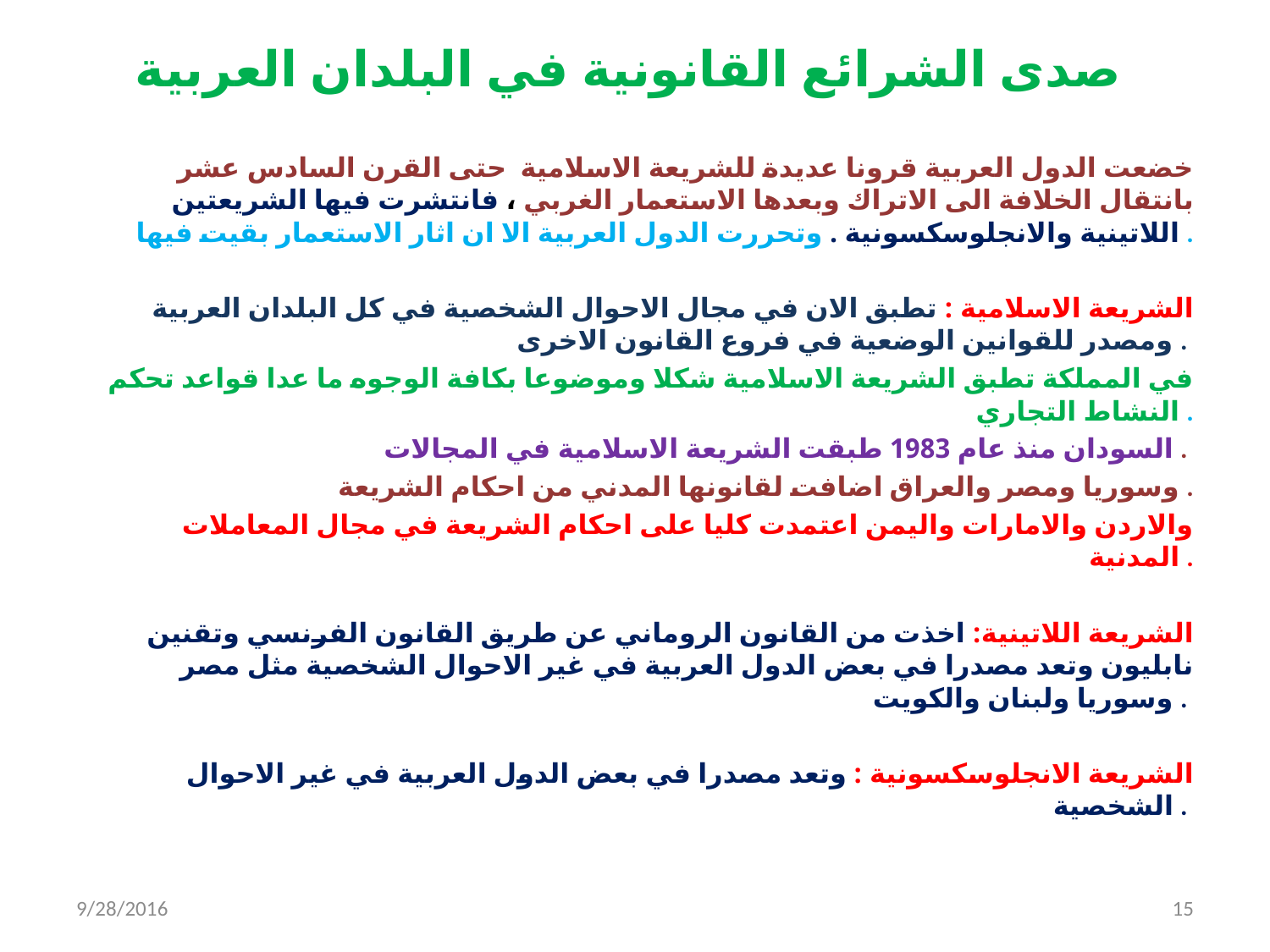

# صدى الشرائع القانونية في البلدان العربية

خضعت الدول العربية قرونا عديدة للشريعة الاسلامية  حتى القرن السادس عشر بانتقال الخلافة الى الاتراك وبعدها الاستعمار الغربي ، فانتشرت فيها الشريعتين اللاتينية والانجلوسكسونية . وتحررت الدول العربية الا ان اثار الاستعمار بقيت فيها .

الشريعة الاسلامية : تطبق الان في مجال الاحوال الشخصية في كل البلدان العربية ومصدر للقوانين الوضعية في فروع القانون الاخرى .
في المملكة تطبق الشريعة الاسلامية شكلا وموضوعا بكافة الوجوه ما عدا قواعد تحكم النشاط التجاري .
السودان منذ عام 1983 طبقت الشريعة الاسلامية في المجالات .
وسوريا ومصر والعراق اضافت لقانونها المدني من احكام الشريعة .
والاردن والامارات واليمن اعتمدت كليا على احكام الشريعة في مجال المعاملات المدنية .

الشريعة اللاتينية: اخذت من القانون الروماني عن طريق القانون الفرنسي وتقنين نابليون وتعد مصدرا في بعض الدول العربية في غير الاحوال الشخصية مثل مصر وسوريا ولبنان والكويت .

 الشريعة الانجلوسكسونية : وتعد مصدرا في بعض الدول العربية في غير الاحوال الشخصية .

9/28/2016
15